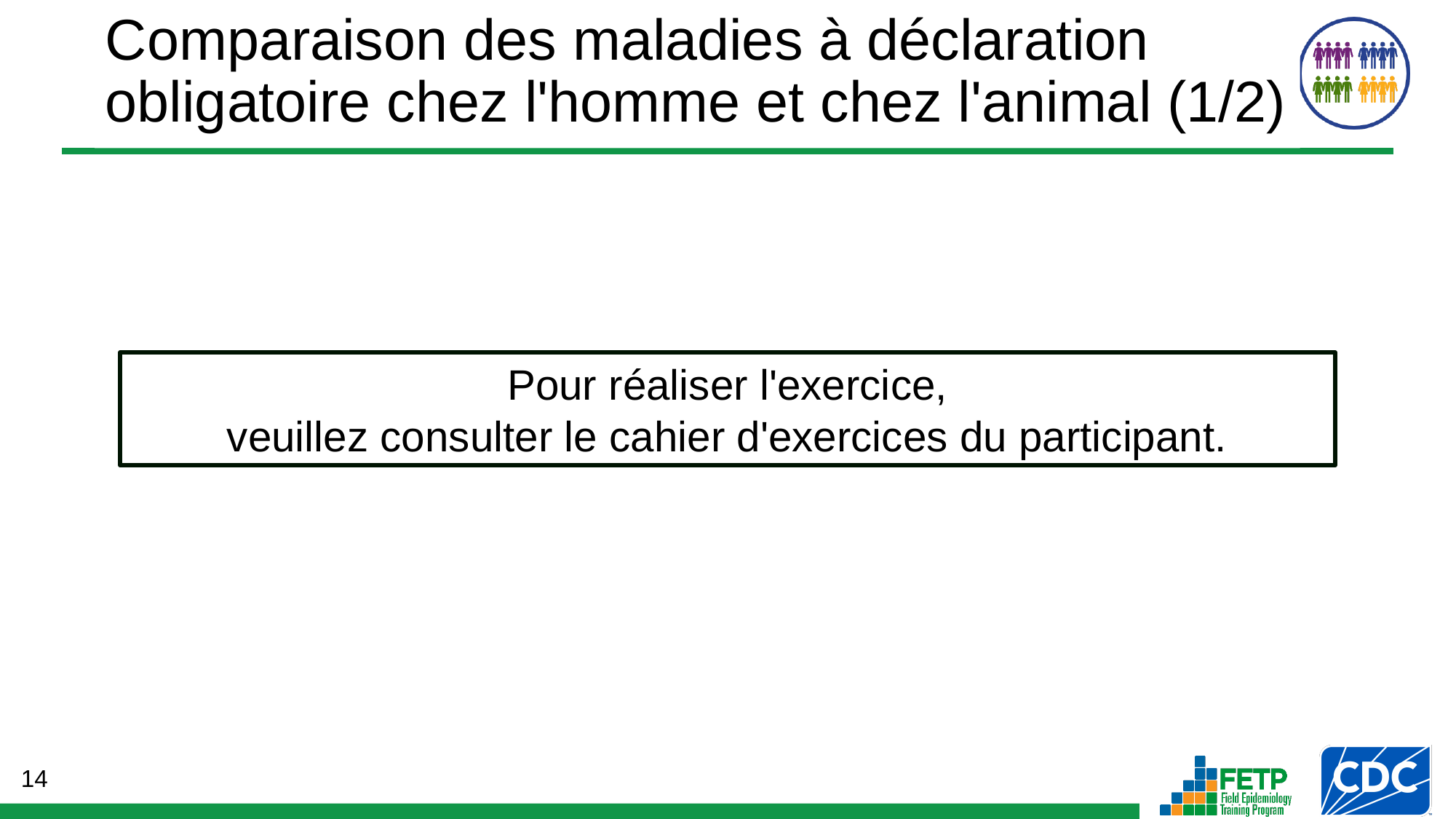

Comparaison des maladies à déclaration obligatoire chez l'homme et chez l'animal (1/2)